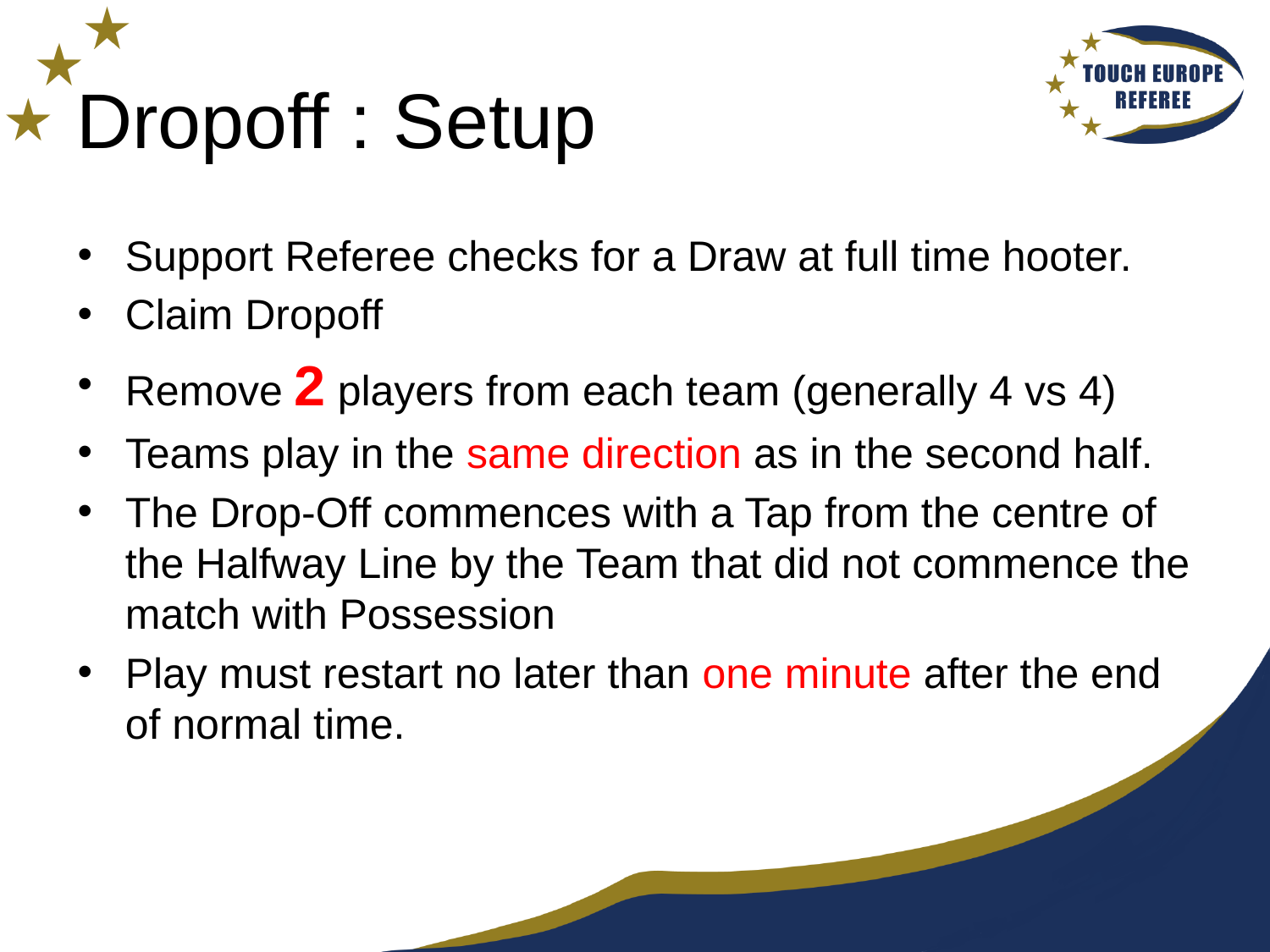

# Dropoff : Setup
Support Referee checks for a Draw at full time hooter.
Claim Dropoff
Remove 2 players from each team (generally 4 vs 4)
Teams play in the same direction as in the second half.
The Drop-Off commences with a Tap from the centre of the Halfway Line by the Team that did not commence the match with Possession
Play must restart no later than one minute after the end of normal time.